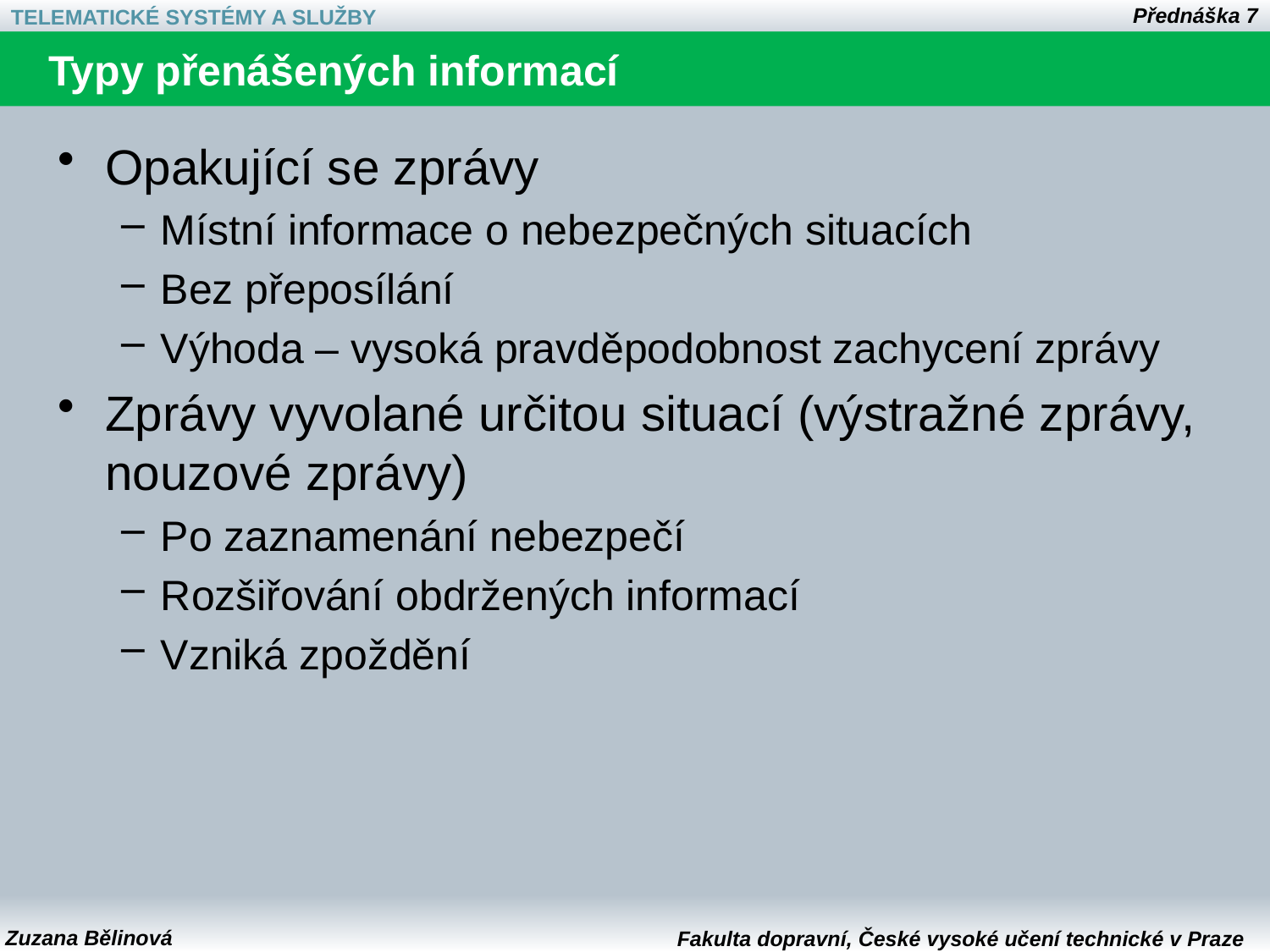

# Typy přenášených informací
Opakující se zprávy
Místní informace o nebezpečných situacích
Bez přeposílání
Výhoda – vysoká pravděpodobnost zachycení zprávy
Zprávy vyvolané určitou situací (výstražné zprávy, nouzové zprávy)
Po zaznamenání nebezpečí
Rozšiřování obdržených informací
Vzniká zpoždění